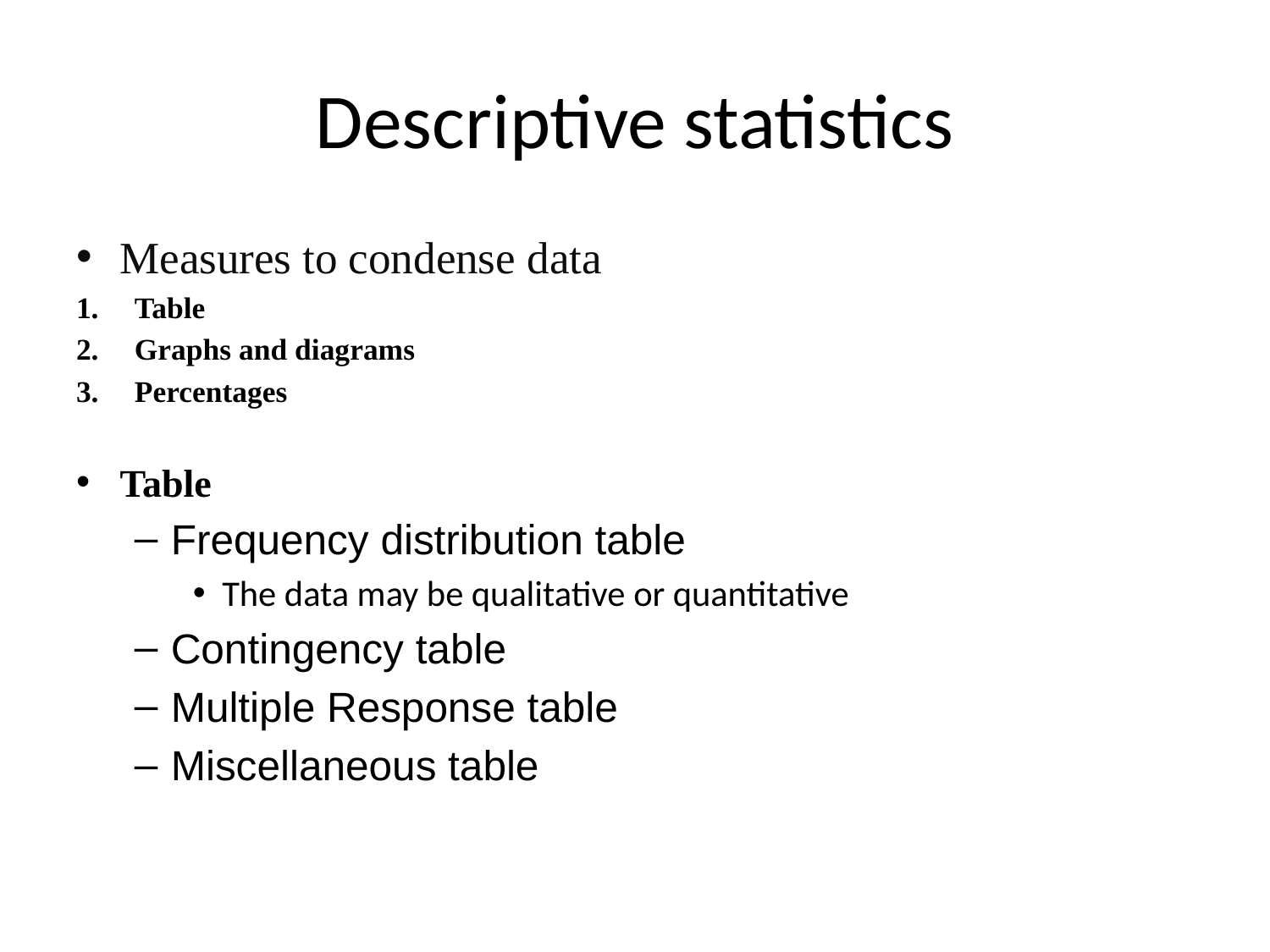

# Descriptive statistics
Measures to condense data
Table
Graphs and diagrams
Percentages

Table
Frequency distribution table
The data may be qualitative or quantitative
Contingency table
Multiple Response table
Miscellaneous table